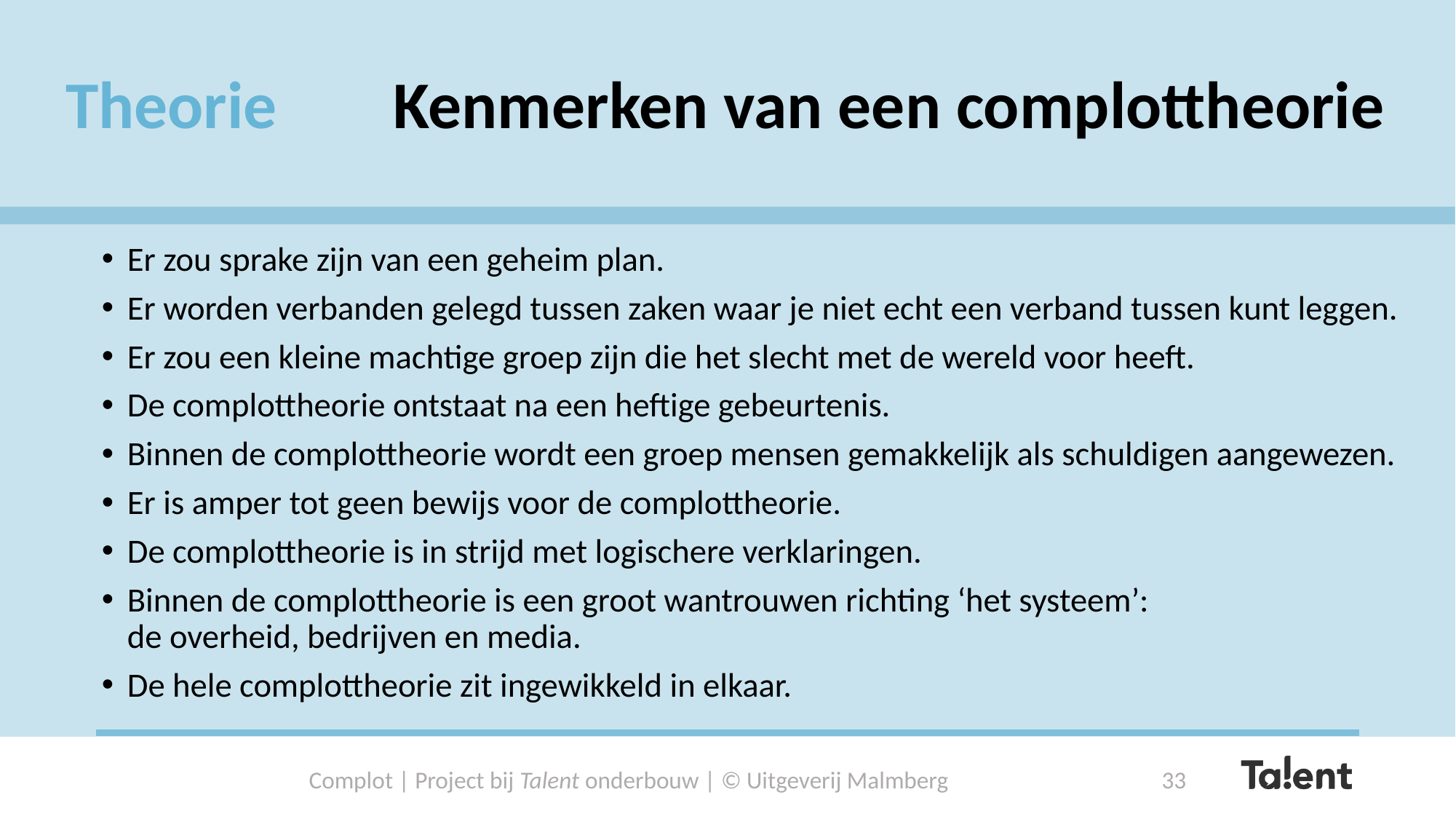

# Theorie		Kenmerken van een complottheorie
Er zou sprake zijn van een geheim plan.
Er worden verbanden gelegd tussen zaken waar je niet echt een verband tussen kunt leggen.
Er zou een kleine machtige groep zijn die het slecht met de wereld voor heeft.
De complottheorie ontstaat na een heftige gebeurtenis.
Binnen de complottheorie wordt een groep mensen gemakkelijk als schuldigen aangewezen.
Er is amper tot geen bewijs voor de complottheorie.
De complottheorie is in strijd met logischere verklaringen.
Binnen de complottheorie is een groot wantrouwen richting ‘het systeem’:
de overheid, bedrijven en media.
De hele complottheorie zit ingewikkeld in elkaar.

Complot | Project bij Talent onderbouw | © Uitgeverij Malmberg
33